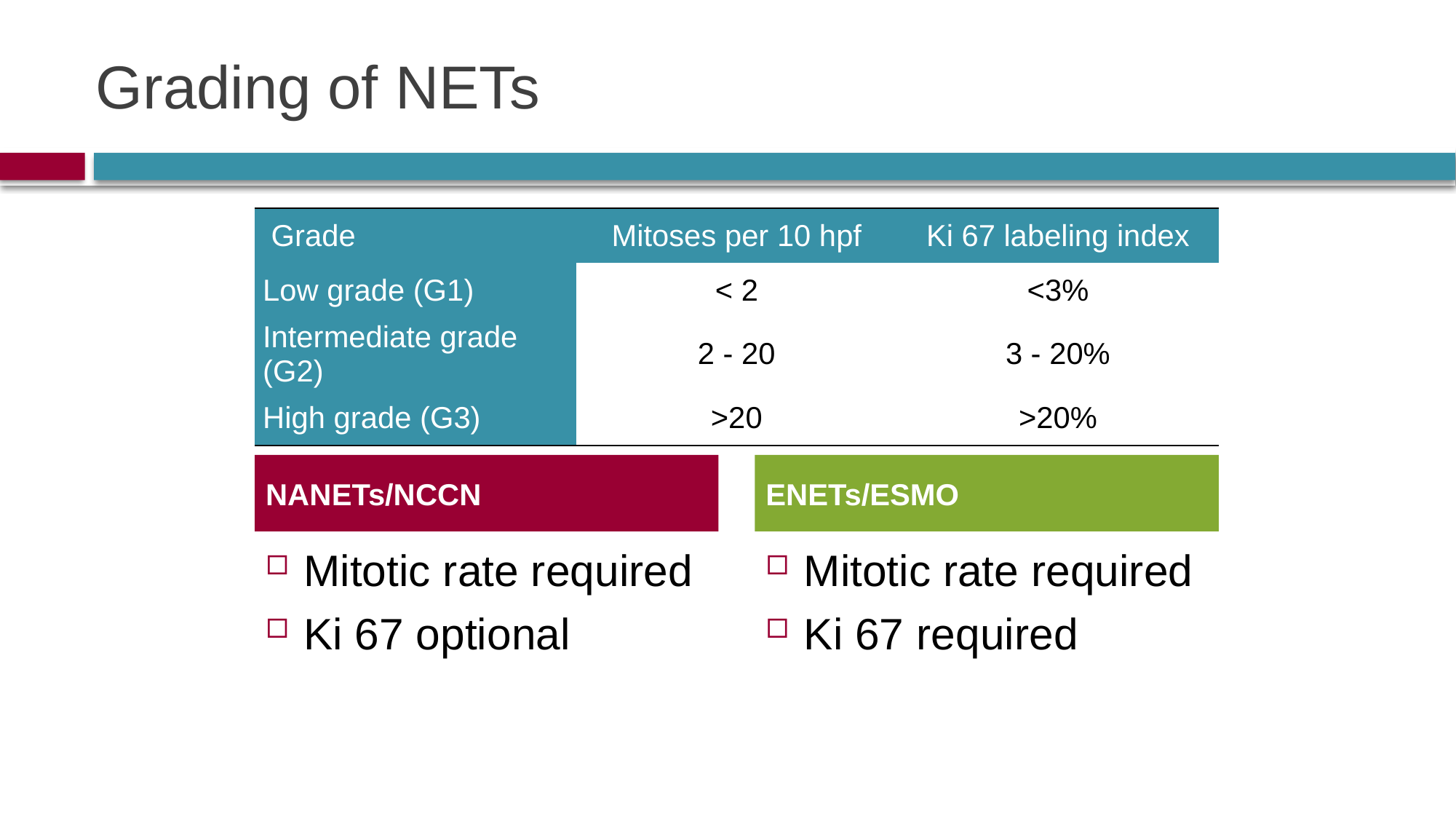

# Grading of NETs
| Grade | Mitoses per 10 hpf | Ki 67 labeling index |
| --- | --- | --- |
| Low grade (G1) | < 2 | <3% |
| Intermediate grade (G2) | 2 - 20 | 3 - 20% |
| High grade (G3) | >20 | >20% |
NANETs/NCCN
ENETs/ESMO
Mitotic rate required
Ki 67 optional
Mitotic rate required
Ki 67 required